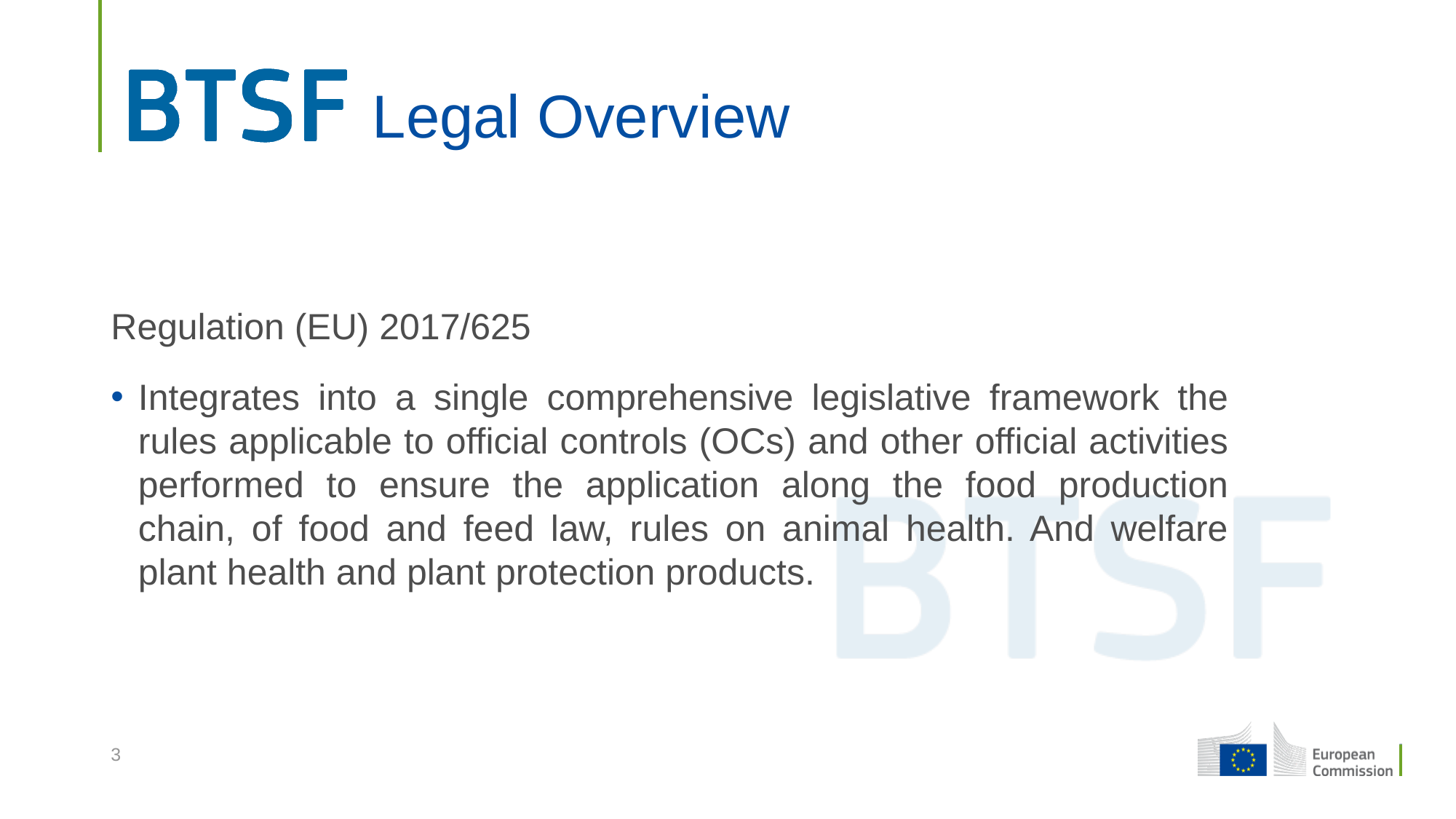

# Legal Overview
Regulation (EU) 2017/625
Integrates into a single comprehensive legislative framework the rules applicable to official controls (OCs) and other official activities performed to ensure the application along the food production chain, of food and feed law, rules on animal health. And welfare plant health and plant protection products.

3